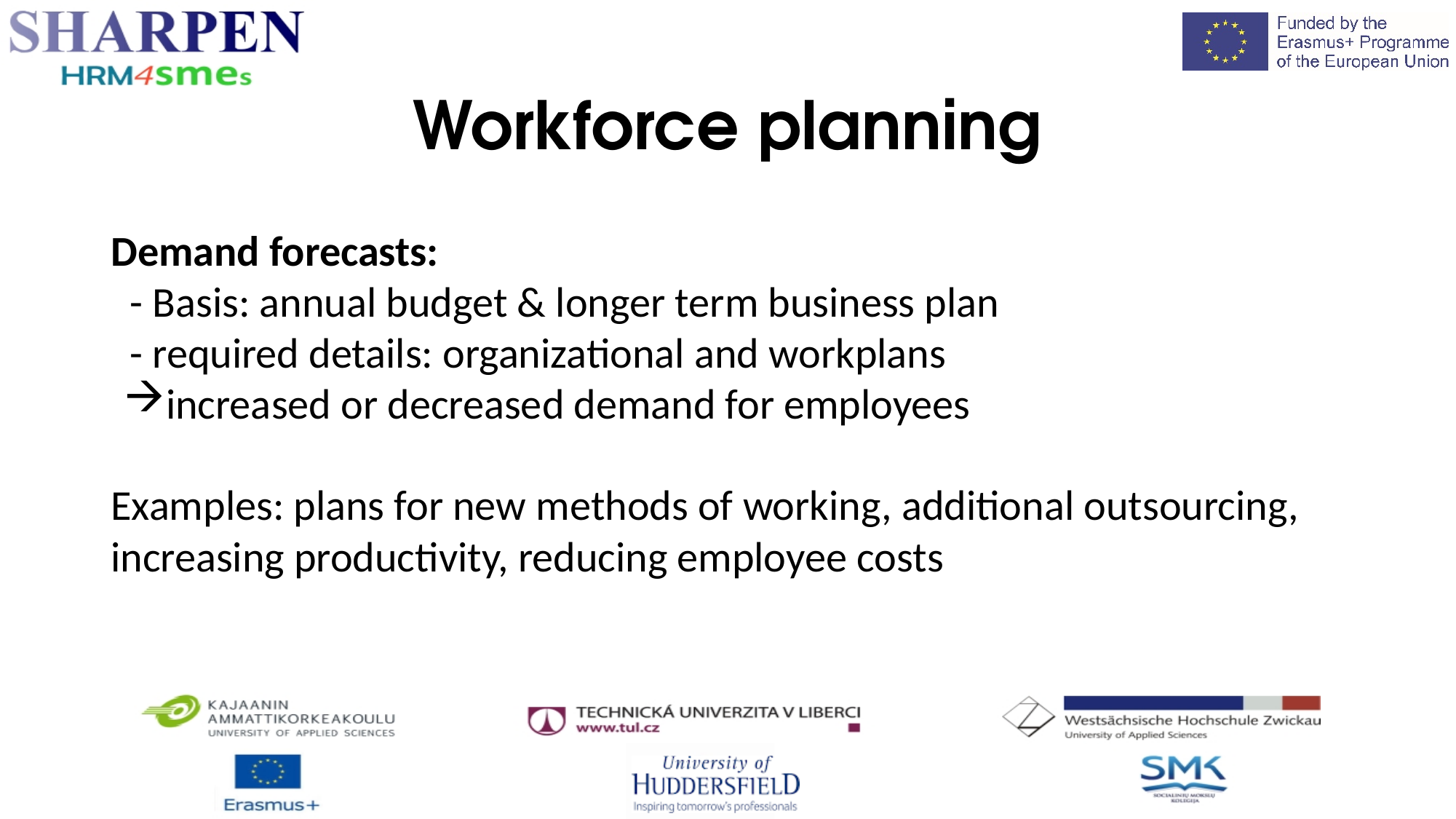

Workforce planning
Demand forecasts:
  - Basis: annual budget & longer term business plan
  - required details: organizational and workplans
increased or decreased demand for employees

Examples: plans for new methods of working, additional outsourcing, increasing productivity, reducing employee costs